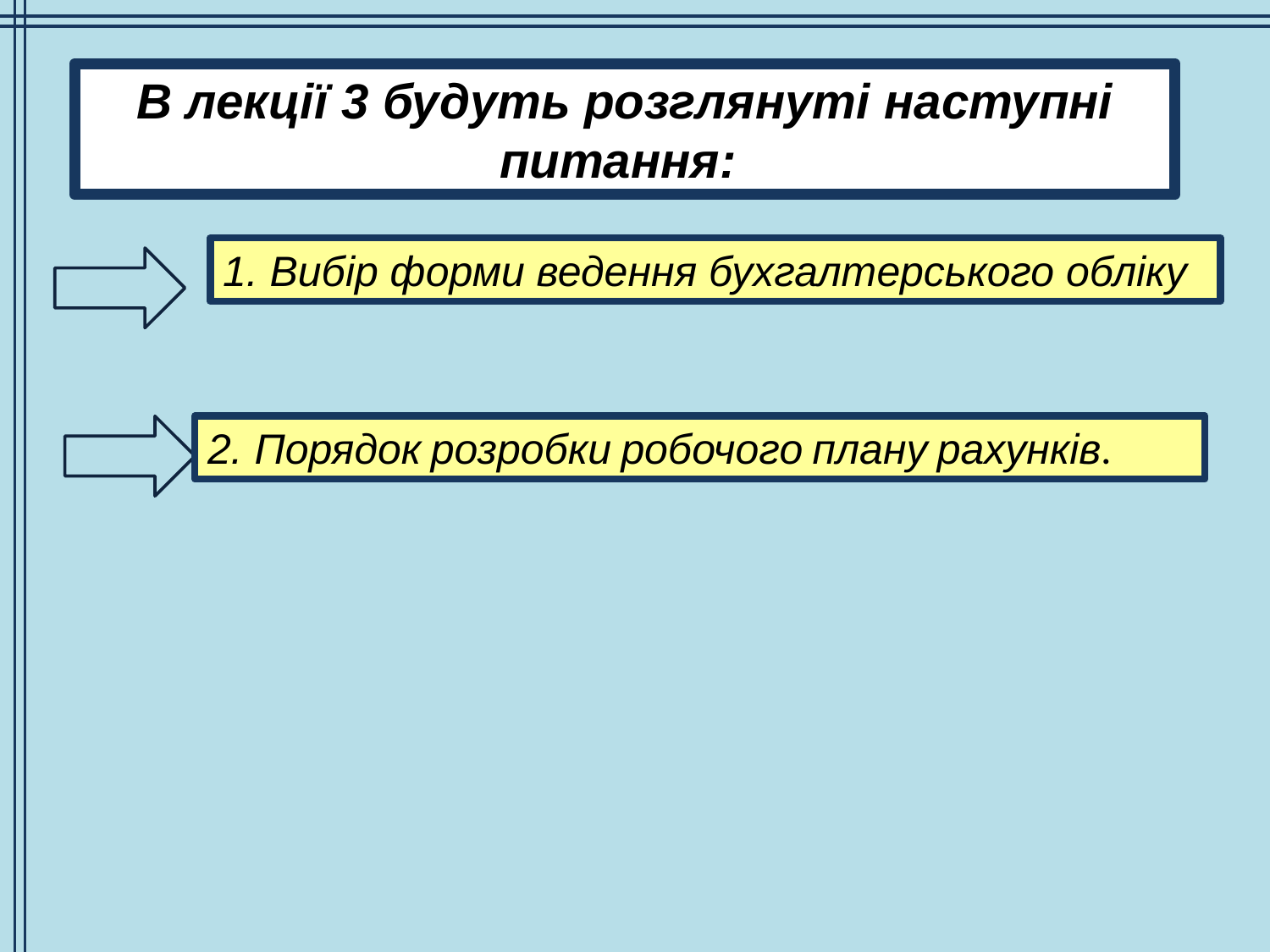

В лекції 3 будуть розглянуті наступні питання:
1. Вибір форми ведення бухгалтерського обліку

2. Порядок розробки робочого плану рахунків.